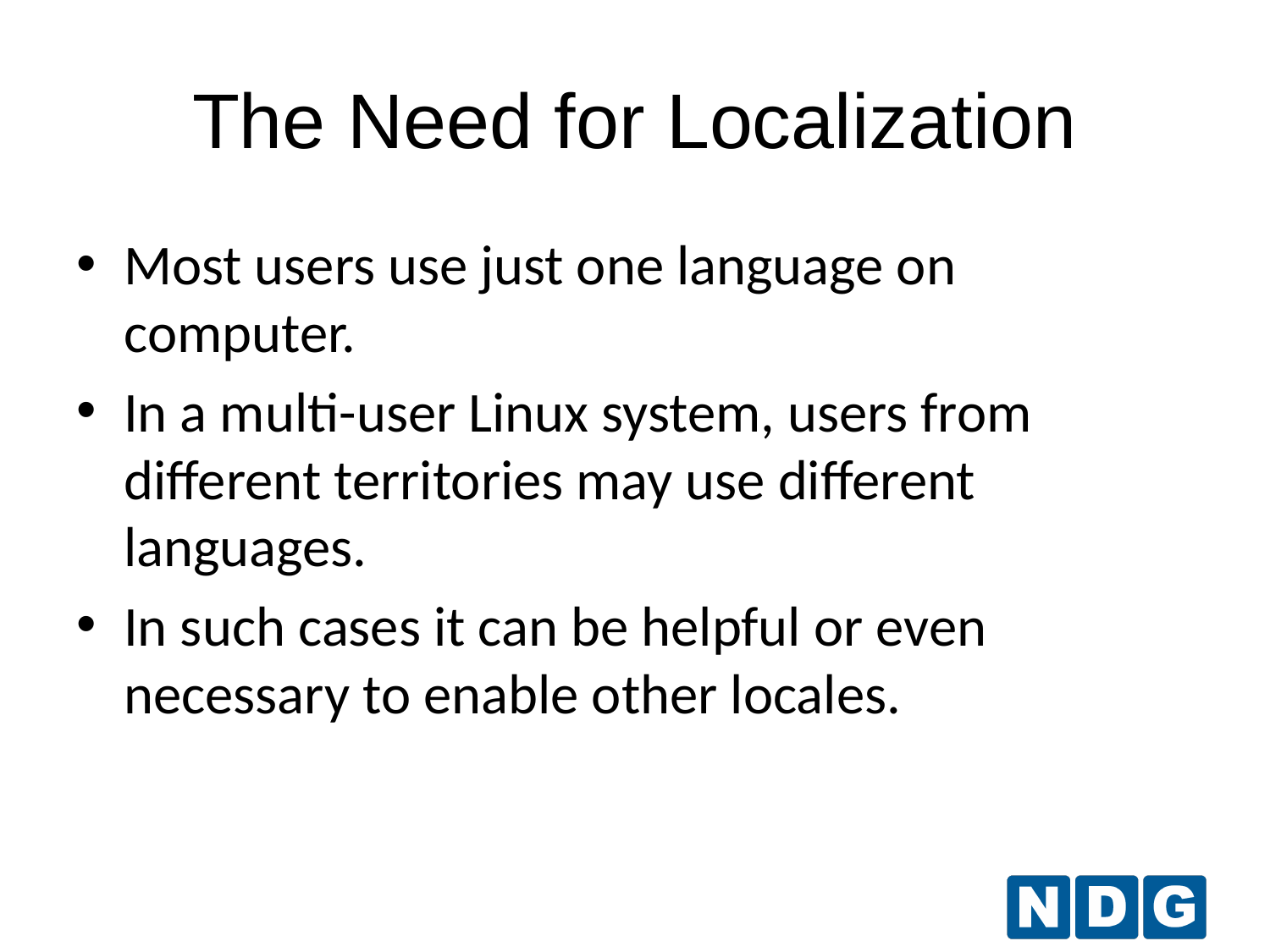

The Need for Localization
Most users use just one language on computer.
In a multi-user Linux system, users from different territories may use different languages.
In such cases it can be helpful or even necessary to enable other locales.